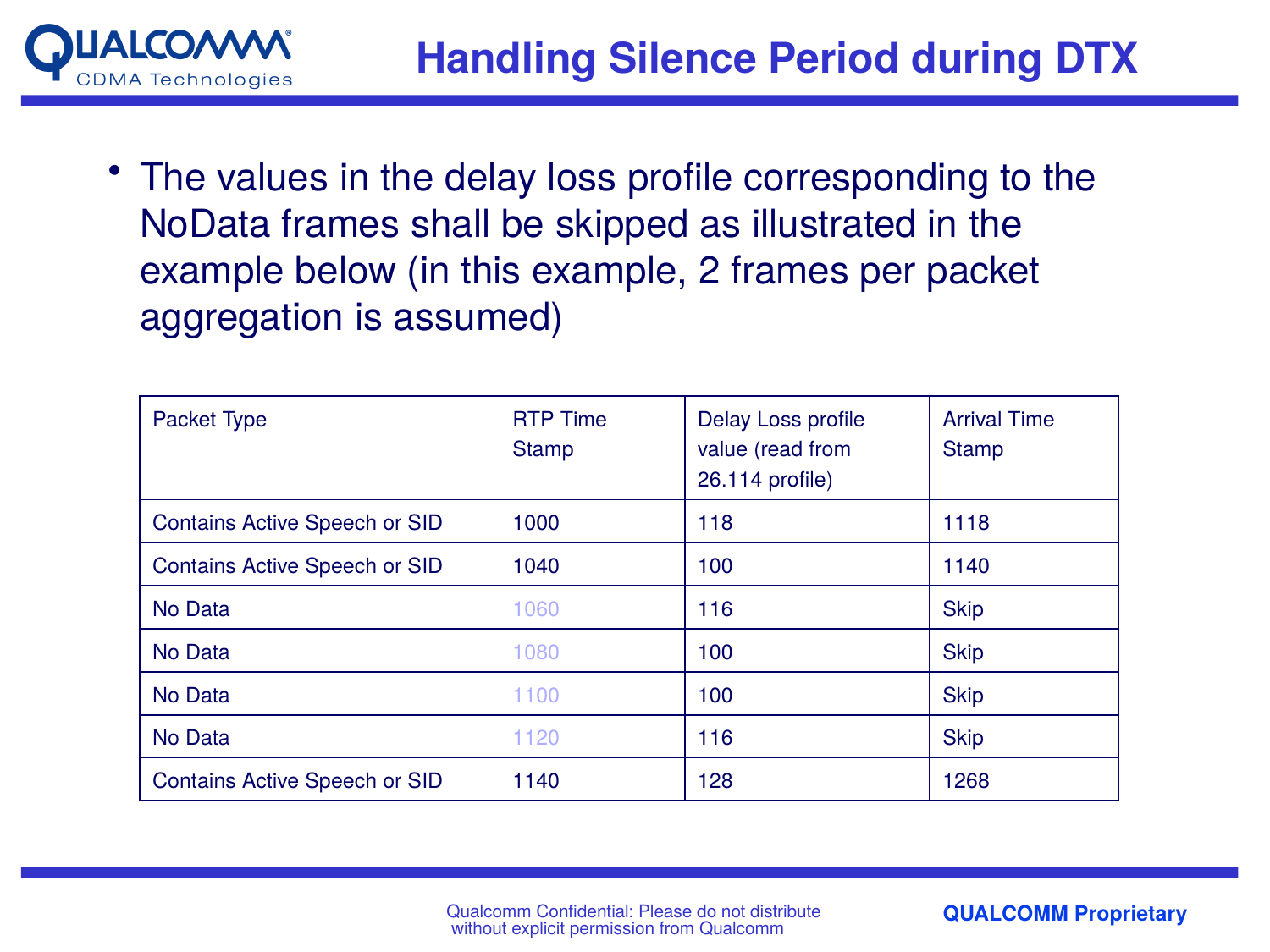

# Handling Silence Period during DTX
The values in the delay loss profile corresponding to the NoData frames shall be skipped as illustrated in the example below (in this example, 2 frames per packet aggregation is assumed)
| Packet Type | RTP Time Stamp | Delay Loss profile value (read from 26.114 profile) | Arrival Time Stamp |
| --- | --- | --- | --- |
| Contains Active Speech or SID | 1000 | 118 | 1118 |
| Contains Active Speech or SID | 1040 | 100 | 1140 |
| No Data | 1060 | 116 | Skip |
| No Data | 1080 | 100 | Skip |
| No Data | 1100 | 100 | Skip |
| No Data | 1120 | 116 | Skip |
| Contains Active Speech or SID | 1140 | 128 | 1268 |
Qualcomm Confidential: Please do not distribute without explicit permission from Qualcomm